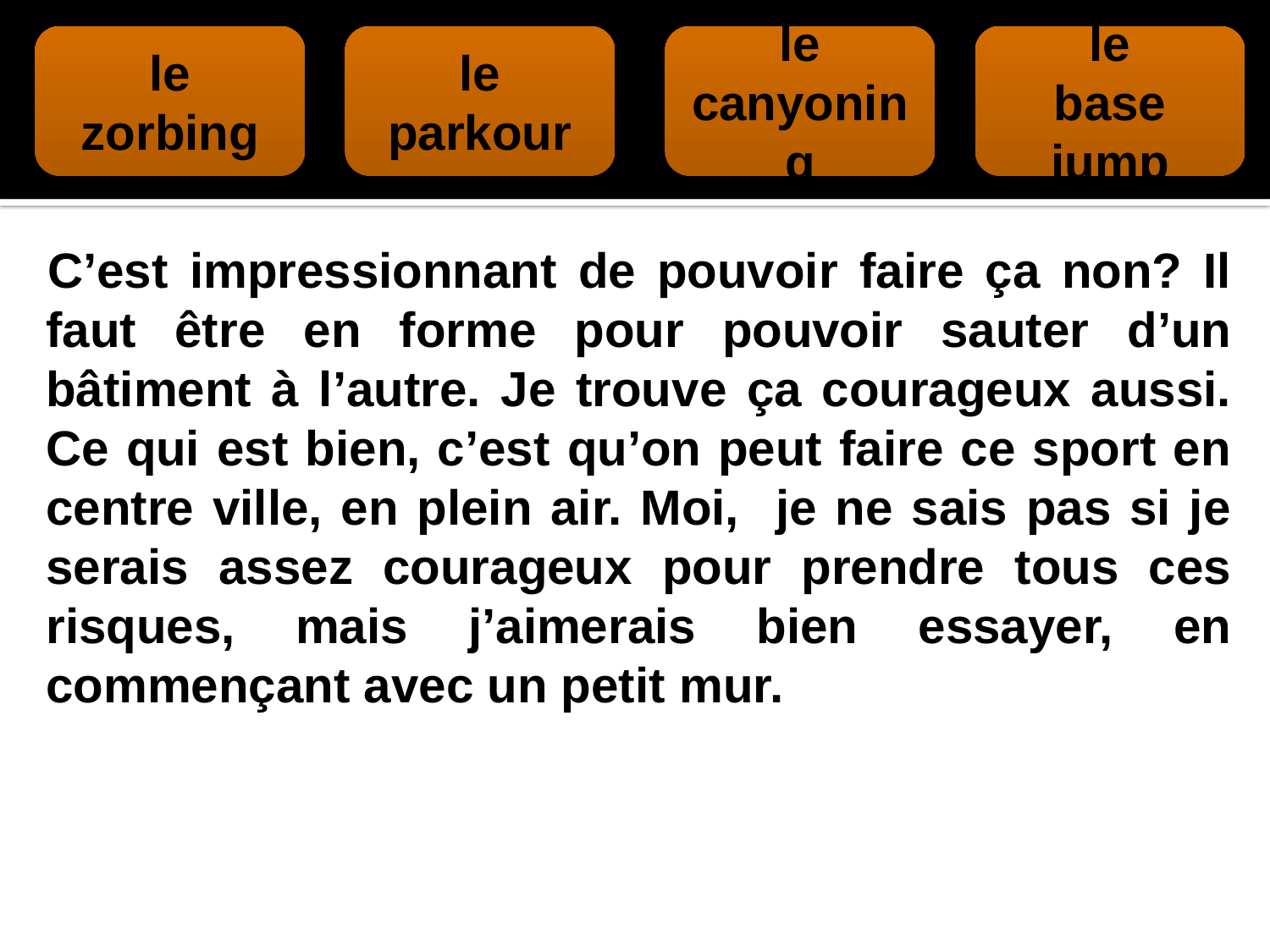

le
zorbing
le
parkour
le
canyoning
le
base jump
C’est impressionnant de pouvoir faire ça non? Il faut être en forme pour pouvoir sauter d’un bâtiment à l’autre. Je trouve ça courageux aussi. Ce qui est bien, c’est qu’on peut faire ce sport en centre ville, en plein air. Moi,  je ne sais pas si je serais assez courageux pour prendre tous ces risques, mais j’aimerais bien essayer, en commençant avec un petit mur.